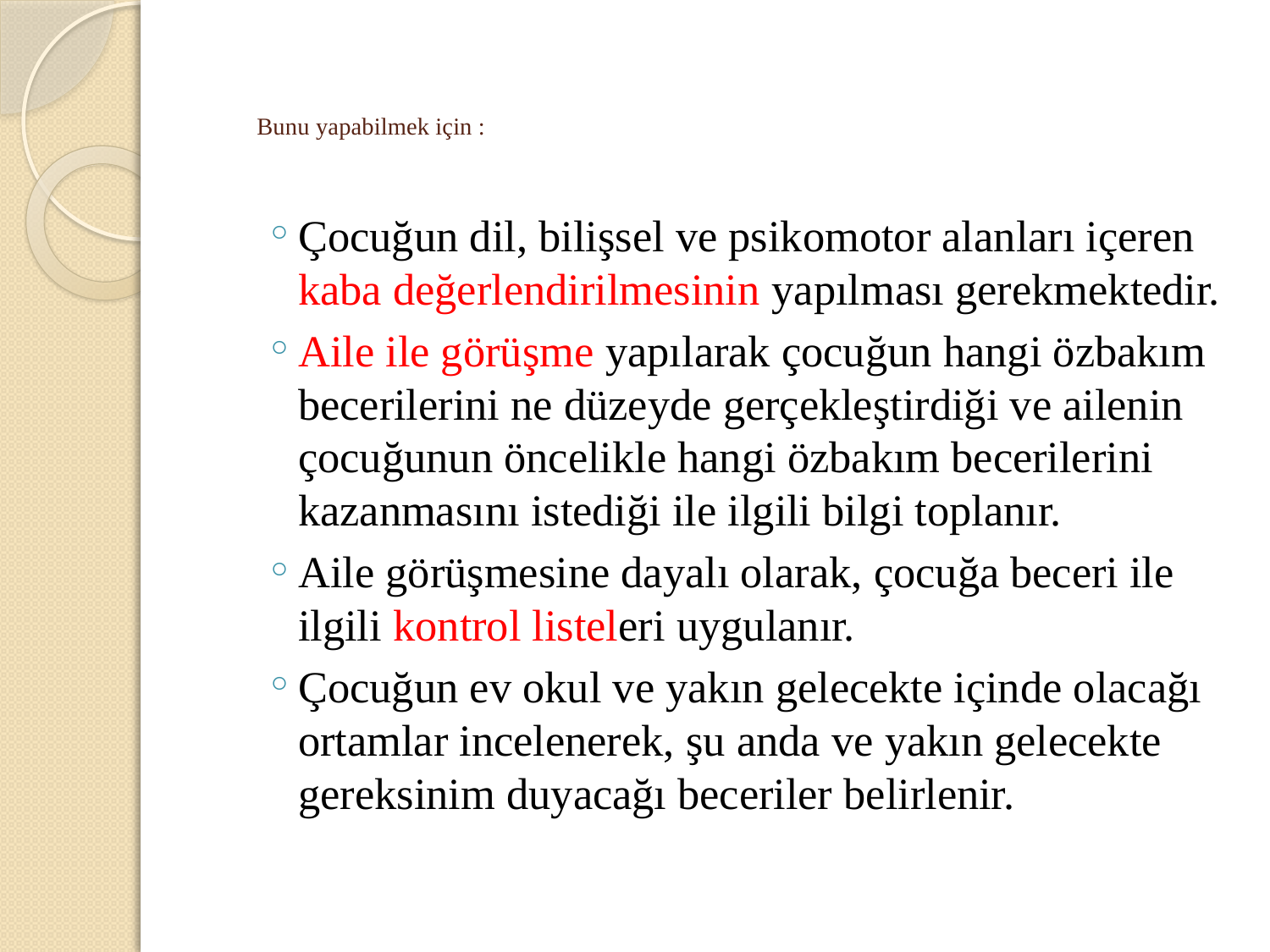

# Bunu yapabilmek için :
Çocuğun dil, bilişsel ve psikomotor alanları içeren kaba değerlendirilmesinin yapılması gerekmektedir.
Aile ile görüşme yapılarak çocuğun hangi özbakım becerilerini ne düzeyde gerçekleştirdiği ve ailenin çocuğunun öncelikle hangi özbakım becerilerini kazanmasını istediği ile ilgili bilgi toplanır.
Aile görüşmesine dayalı olarak, çocuğa beceri ile ilgili kontrol listeleri uygulanır.
Çocuğun ev okul ve yakın gelecekte içinde olacağı ortamlar incelenerek, şu anda ve yakın gelecekte gereksinim duyacağı beceriler belirlenir.